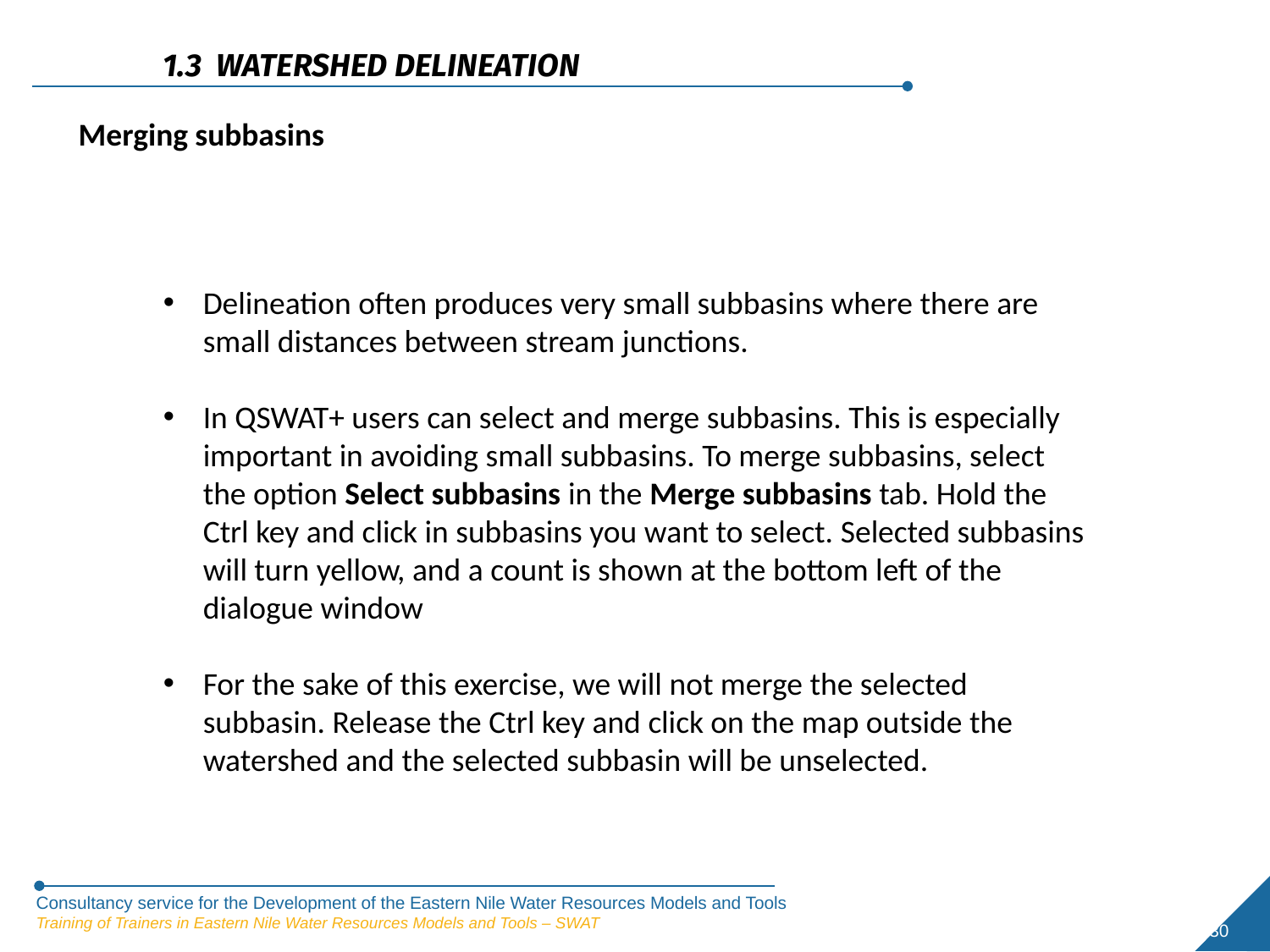

1.3  WATERSHED DELINEATION
Merging subbasins
Delineation often produces very small subbasins where there are small distances between stream junctions.

In QSWAT+ users can select and merge subbasins. This is especially important in avoiding small subbasins. To merge subbasins, select the option Select subbasins in the Merge subbasins tab. Hold the Ctrl key and click in subbasins you want to select. Selected subbasins will turn yellow, and a count is shown at the bottom left of the dialogue window

For the sake of this exercise, we will not merge the selected subbasin. Release the Ctrl key and click on the map outside the watershed and the selected subbasin will be unselected.